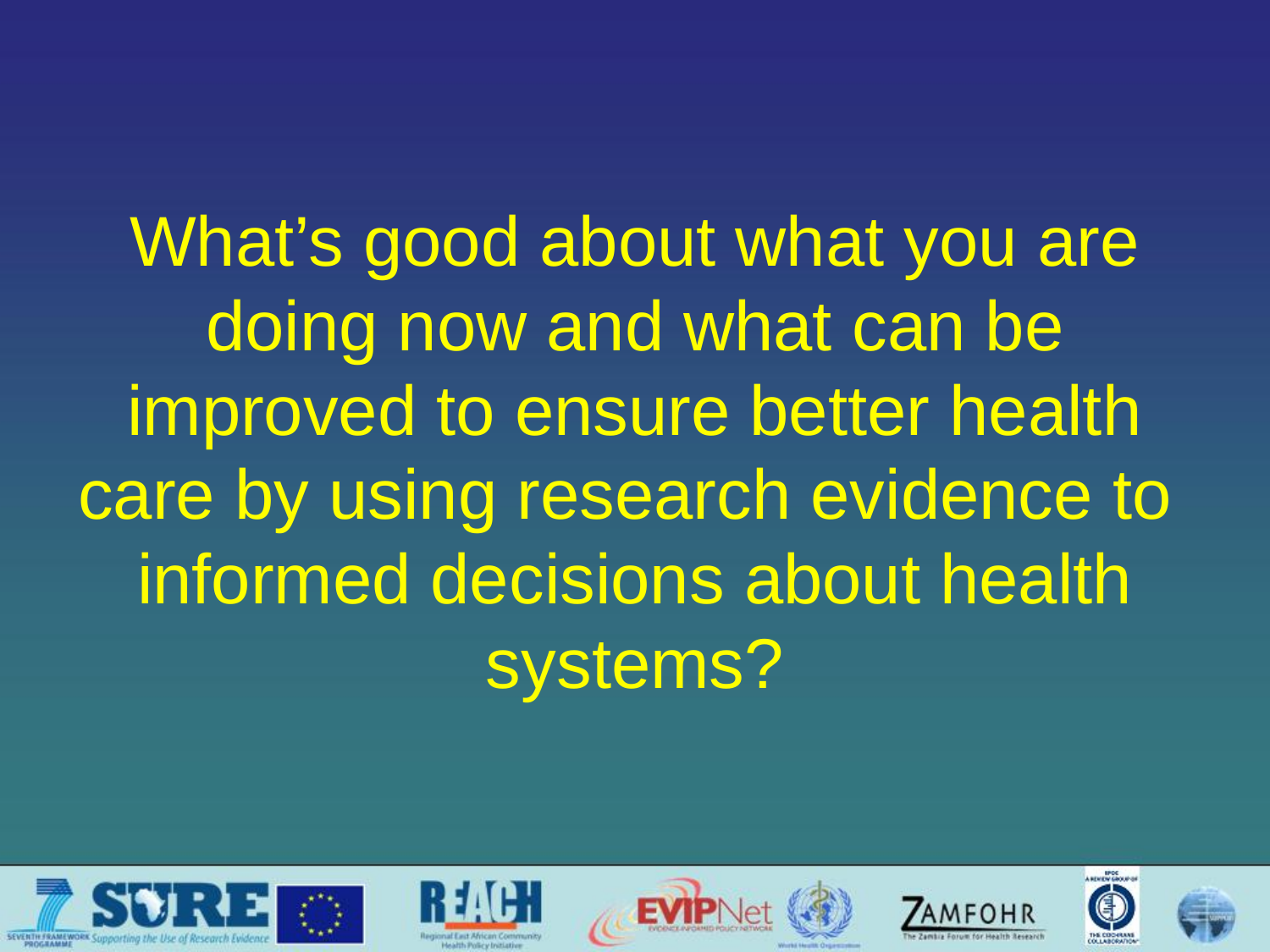

# What’s good about what you are doing now and what can be improved to ensure better health care by using research evidence to  informed decisions about health systems?